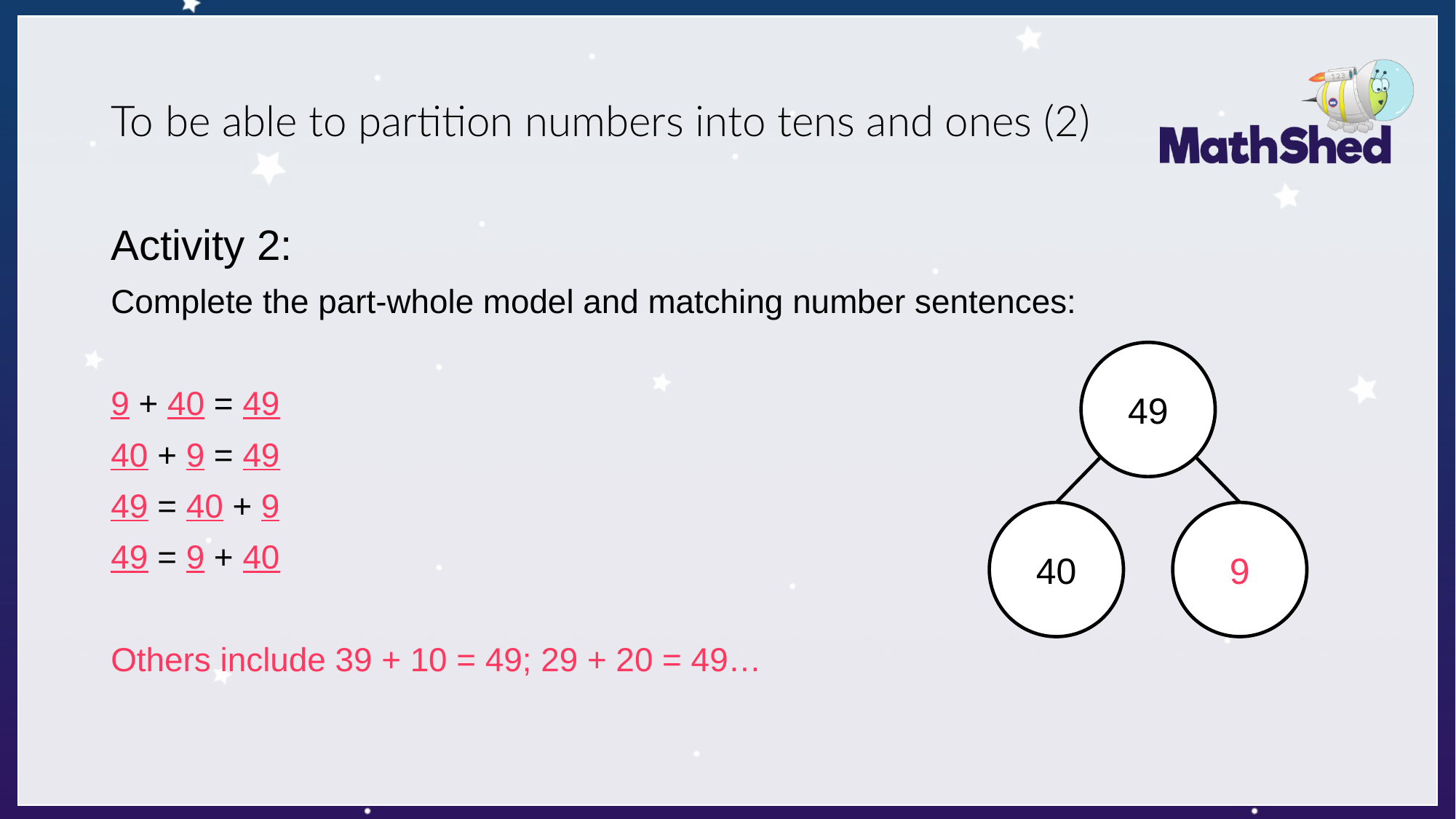

# To be able to partition numbers into tens and ones (2)
Activity 2:
Complete the part-whole model and matching number sentences:

9 + 40 = 49
40 + 9 = 49
49 = 40 + 9
49 = 9 + 40

Others include 39 + 10 = 49; 29 + 20 = 49…

49
9
40